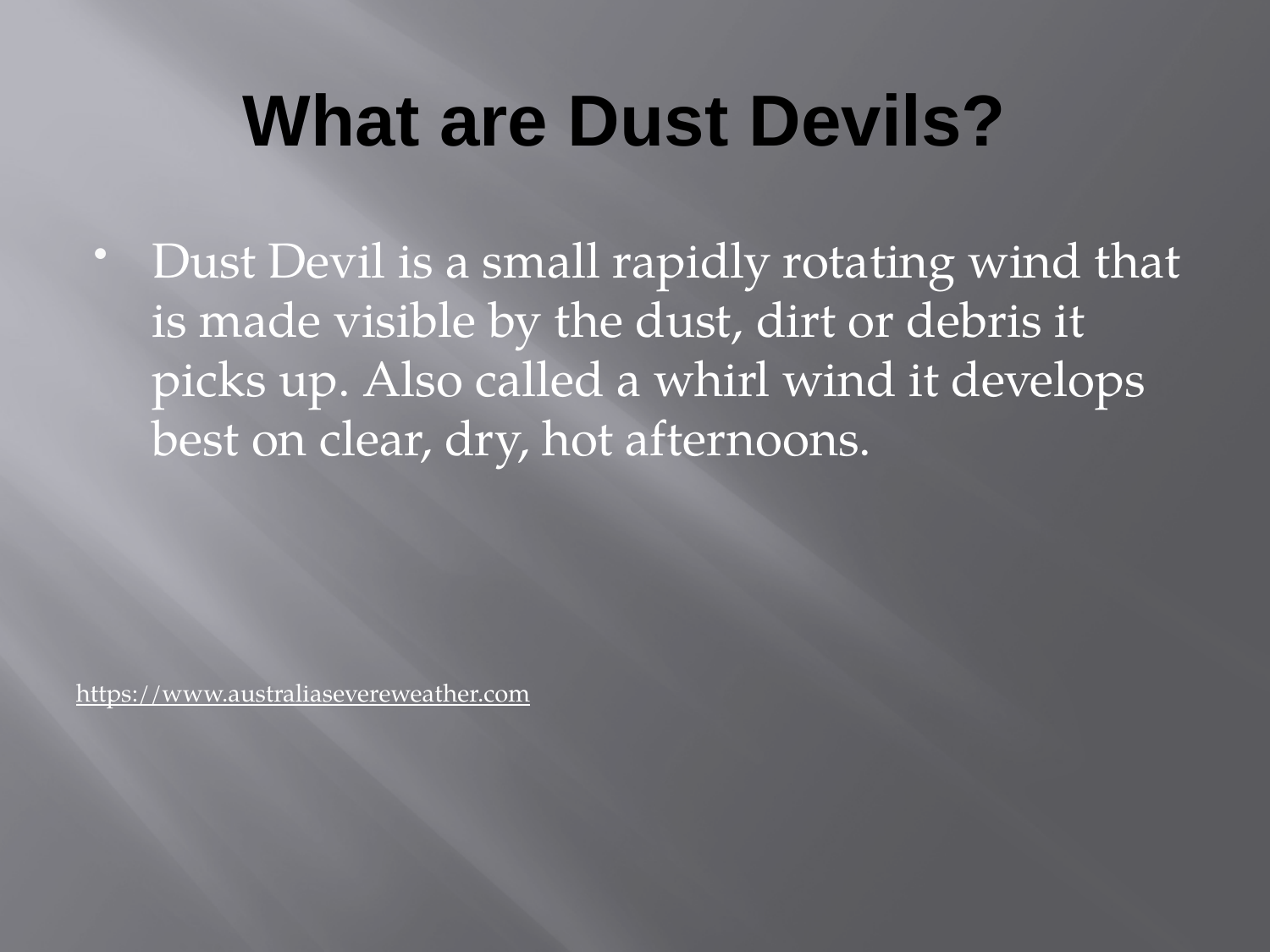

# What are Dust Devils?
Dust Devil is a small rapidly rotating wind that is made visible by the dust, dirt or debris it picks up. Also called a whirl wind it develops best on clear, dry, hot afternoons.

https://www.australiasevereweather.com